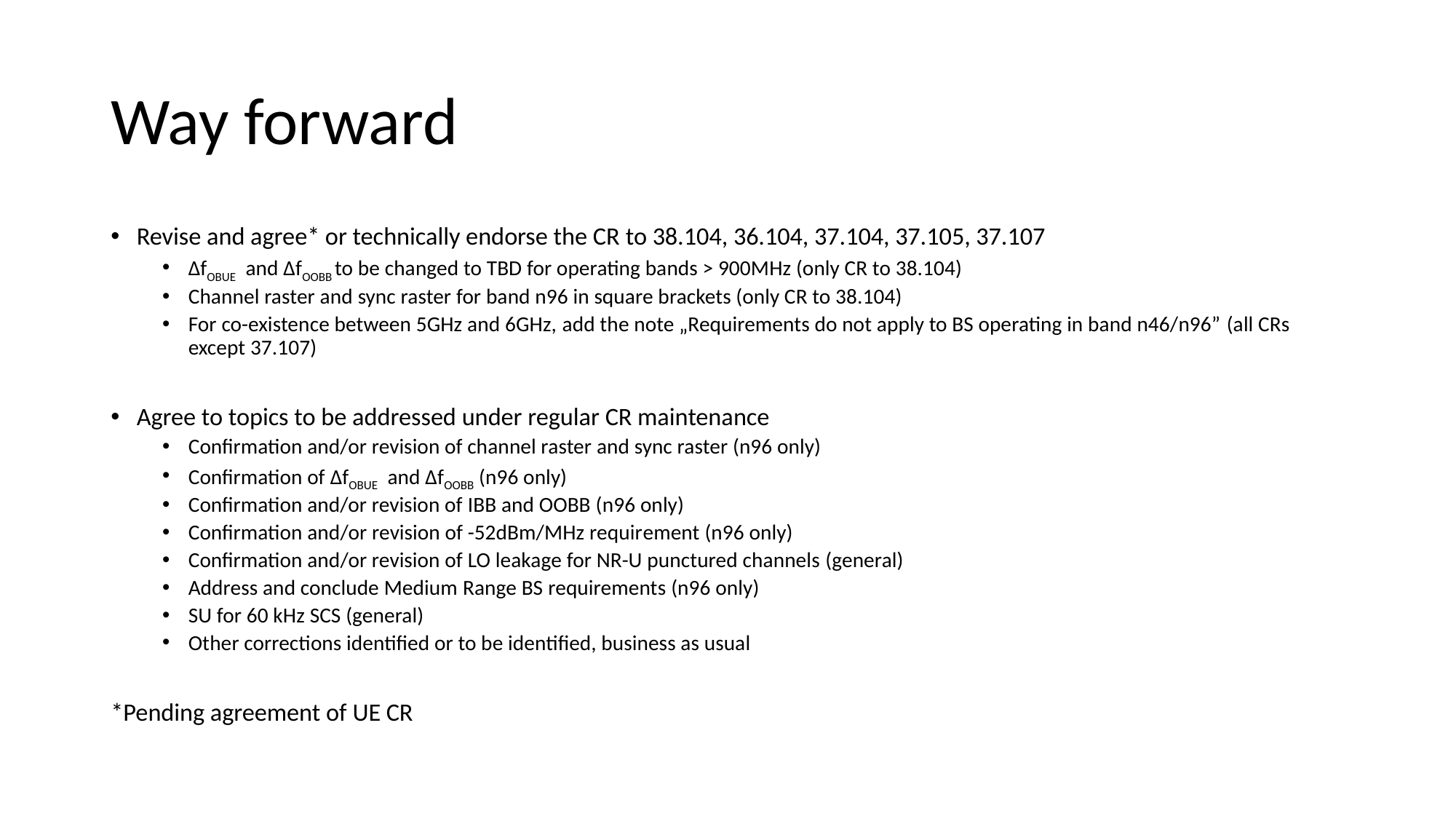

# Way forward
Revise and agree* or technically endorse the CR to 38.104, 36.104, 37.104, 37.105, 37.107
ΔfOBUE  and ΔfOOBB to be changed to TBD for operating bands > 900MHz (only CR to 38.104)
Channel raster and sync raster for band n96 in square brackets (only CR to 38.104)
For co-existence between 5GHz and 6GHz, add the note „Requirements do not apply to BS operating in band n46/n96” (all CRs except 37.107)

Agree to topics to be addressed under regular CR maintenance
Confirmation and/or revision of channel raster and sync raster (n96 only)
Confirmation of ΔfOBUE  and ΔfOOBB (n96 only)
Confirmation and/or revision of IBB and OOBB (n96 only)
Confirmation and/or revision of -52dBm/MHz requirement (n96 only)
Confirmation and/or revision of LO leakage for NR-U punctured channels (general)
Address and conclude Medium Range BS requirements (n96 only)
SU for 60 kHz SCS (general)
Other corrections identified or to be identified, business as usual

*Pending agreement of UE CR